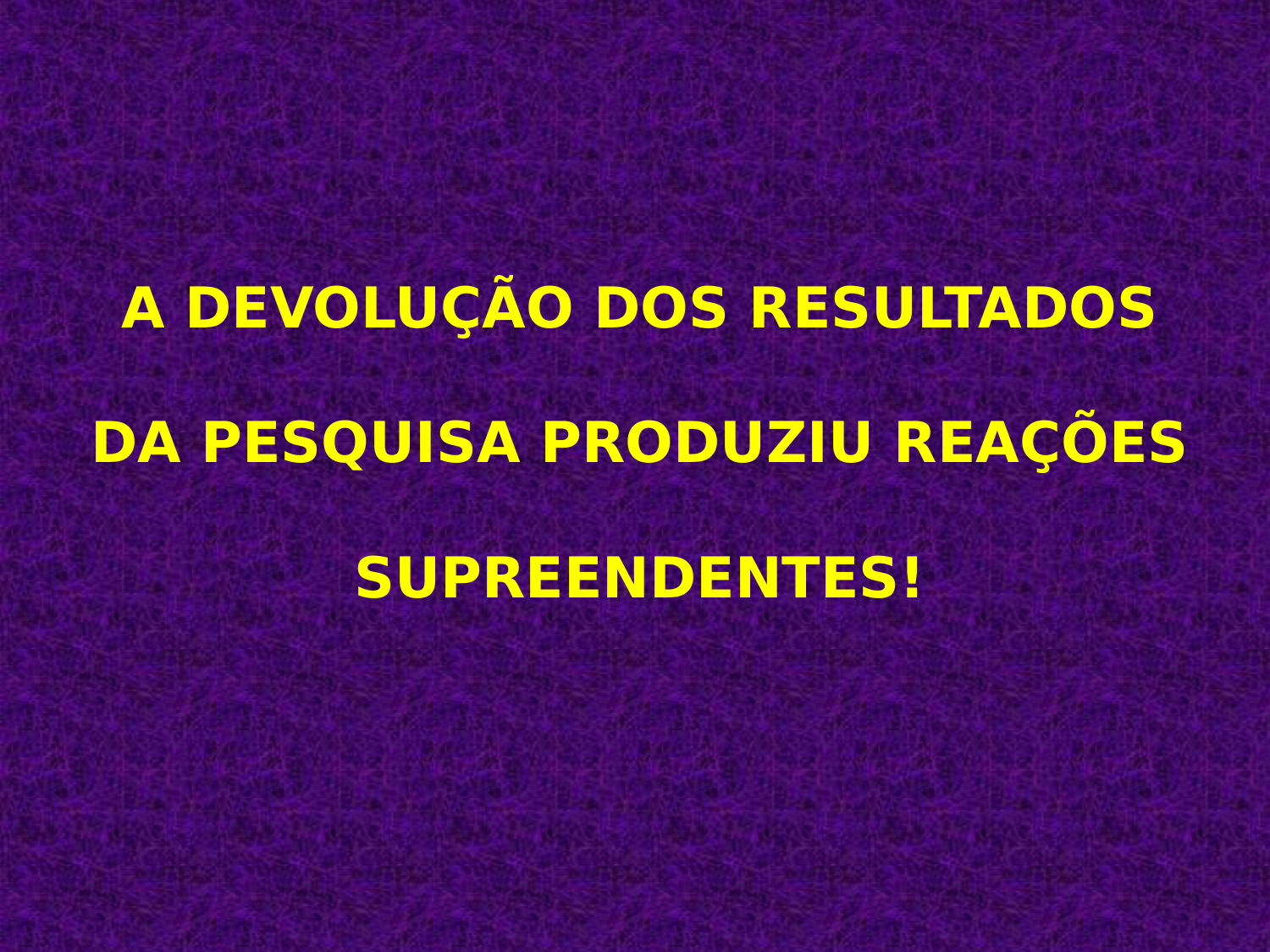

A DEVOLUÇÃO DOS RESULTADOS DA PESQUISA PRODUZIU REAÇÕES SUPREENDENTES!